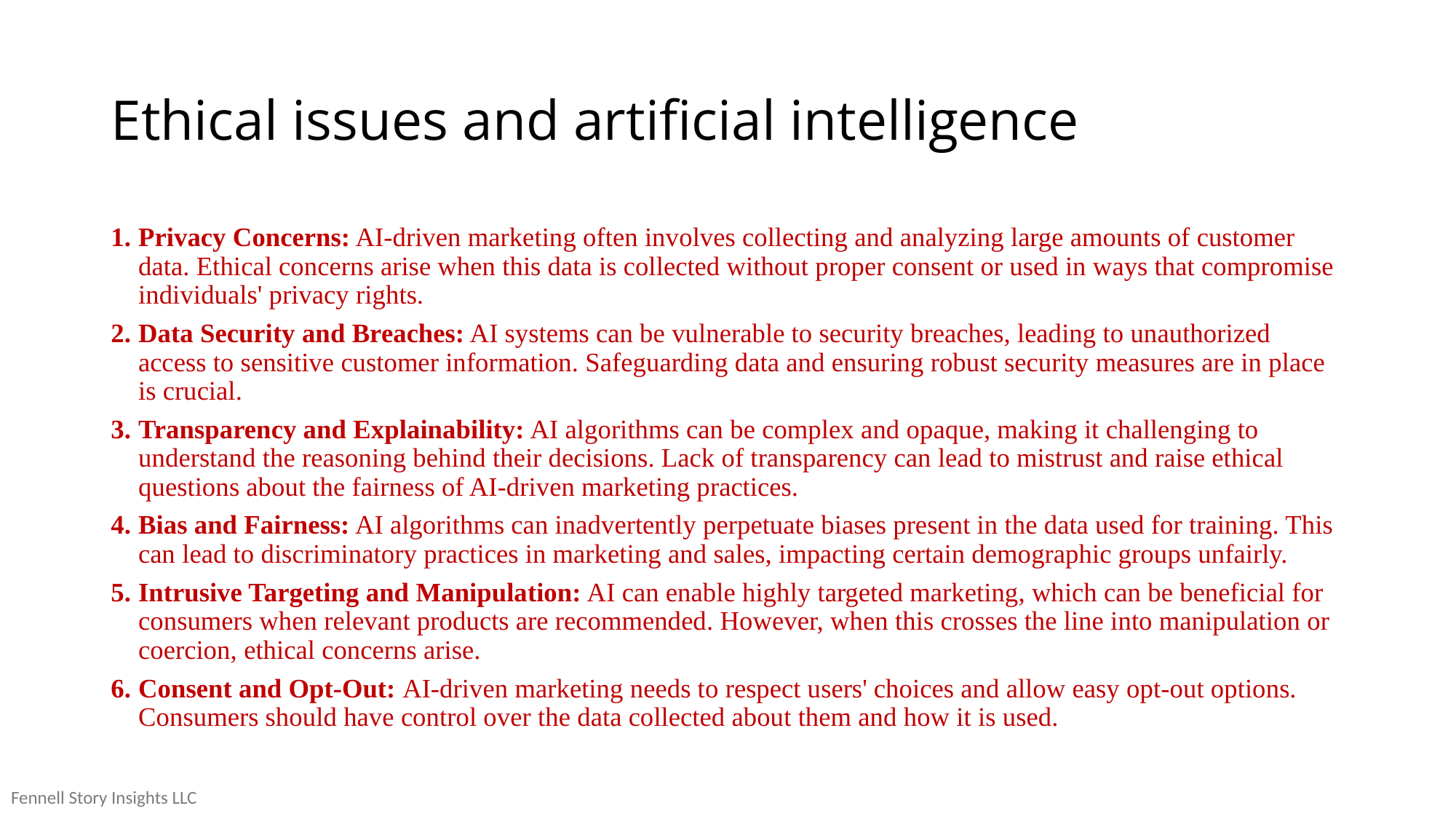

# Ethical issues and artificial intelligence
Privacy Concerns: AI-driven marketing often involves collecting and analyzing large amounts of customer data. Ethical concerns arise when this data is collected without proper consent or used in ways that compromise individuals' privacy rights.
Data Security and Breaches: AI systems can be vulnerable to security breaches, leading to unauthorized access to sensitive customer information. Safeguarding data and ensuring robust security measures are in place is crucial.
Transparency and Explainability: AI algorithms can be complex and opaque, making it challenging to understand the reasoning behind their decisions. Lack of transparency can lead to mistrust and raise ethical questions about the fairness of AI-driven marketing practices.
Bias and Fairness: AI algorithms can inadvertently perpetuate biases present in the data used for training. This can lead to discriminatory practices in marketing and sales, impacting certain demographic groups unfairly.
Intrusive Targeting and Manipulation: AI can enable highly targeted marketing, which can be beneficial for consumers when relevant products are recommended. However, when this crosses the line into manipulation or coercion, ethical concerns arise.
Consent and Opt-Out: AI-driven marketing needs to respect users' choices and allow easy opt-out options. Consumers should have control over the data collected about them and how it is used.
Fennell Story Insights LLC